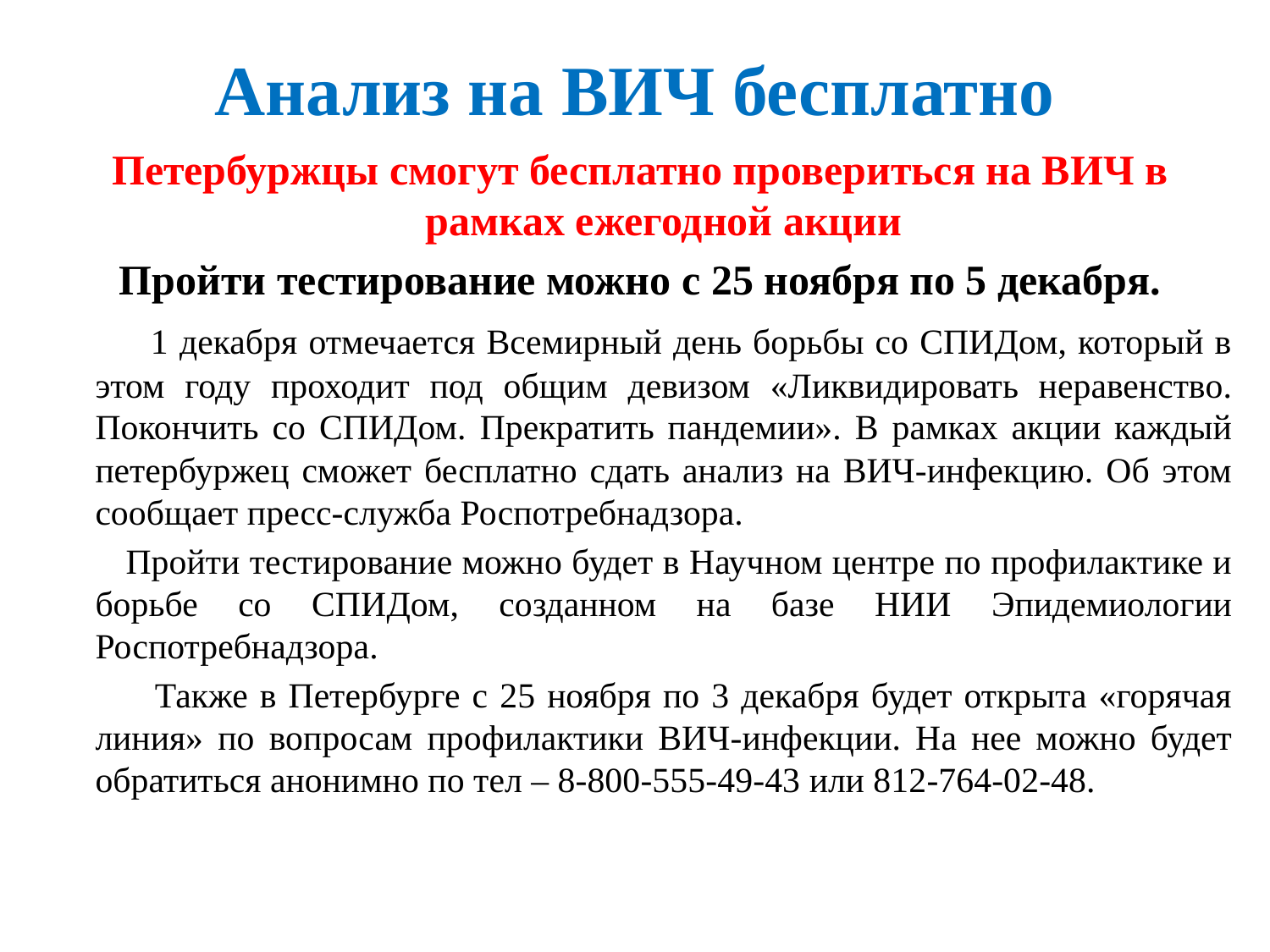

# Анализ на ВИЧ бесплатно
Петербуржцы смогут бесплатно провериться на ВИЧ в рамках ежегодной акции
Пройти тестирование можно с 25 ноября по 5 декабря.
        1 декабря отмечается Всемирный день борьбы со СПИДом, который в этом году проходит под общим девизом «Ликвидировать неравенство. Покончить со СПИДом. Прекратить пандемии». В рамках акции каждый петербуржец сможет бесплатно сдать анализ на ВИЧ-инфекцию. Об этом сообщает пресс-служба Роспотребнадзора.
        Пройти тестирование можно будет в Научном центре по профилактике и борьбе со СПИДом, созданном на базе НИИ Эпидемиологии Роспотребнадзора.
         Также в Петербурге с 25 ноября по 3 декабря будет открыта «горячая линия» по вопросам профилактики ВИЧ-инфекции. На нее можно будет обратиться анонимно по тел – 8-800-555-49-43 или 812-764-02-48.